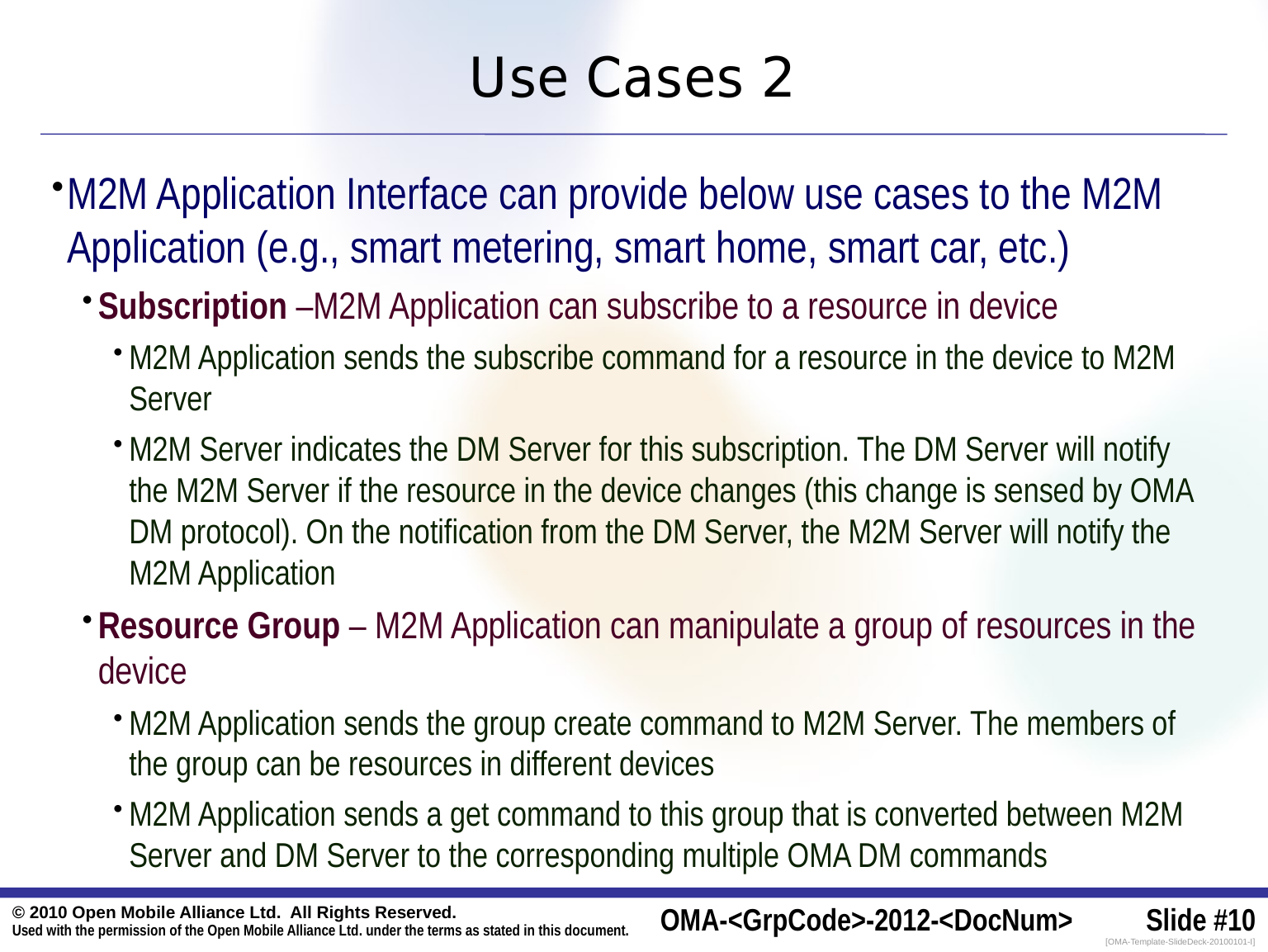

# Use Cases 2
M2M Application Interface can provide below use cases to the M2M Application (e.g., smart metering, smart home, smart car, etc.)
Subscription –M2M Application can subscribe to a resource in device
M2M Application sends the subscribe command for a resource in the device to M2M Server
M2M Server indicates the DM Server for this subscription. The DM Server will notify the M2M Server if the resource in the device changes (this change is sensed by OMA DM protocol). On the notification from the DM Server, the M2M Server will notify the M2M Application
Resource Group – M2M Application can manipulate a group of resources in the device
M2M Application sends the group create command to M2M Server. The members of the group can be resources in different devices
M2M Application sends a get command to this group that is converted between M2M Server and DM Server to the corresponding multiple OMA DM commands